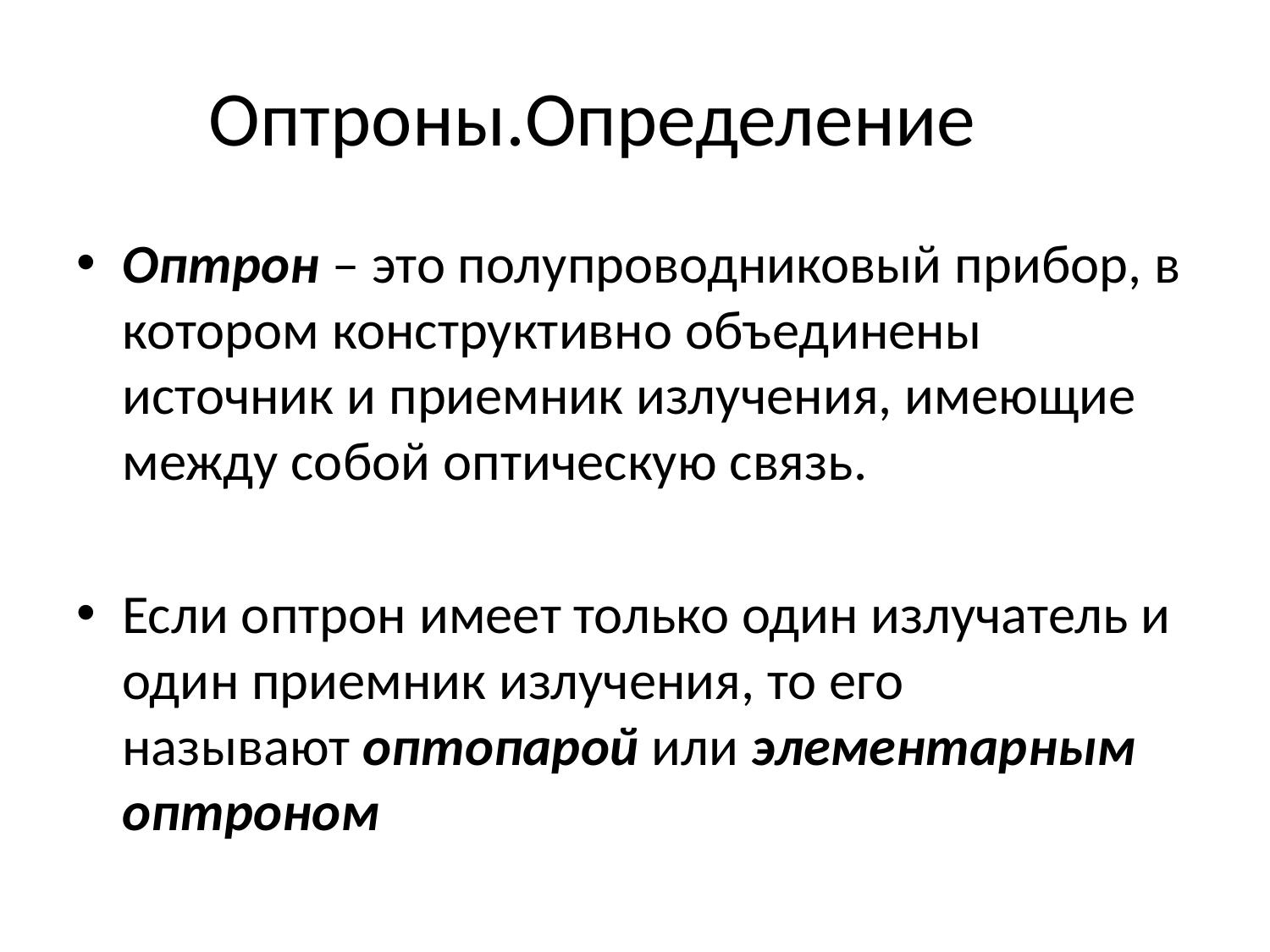

# Оптроны.Определение
Оптрон – это полупроводниковый прибор, в котором конструктивно объединены источник и приемник излучения, имеющие между собой оптическую связь.

Если оптрон имеет только один излучатель и один приемник излучения, то его называют оптопарой или элементарным оптроном